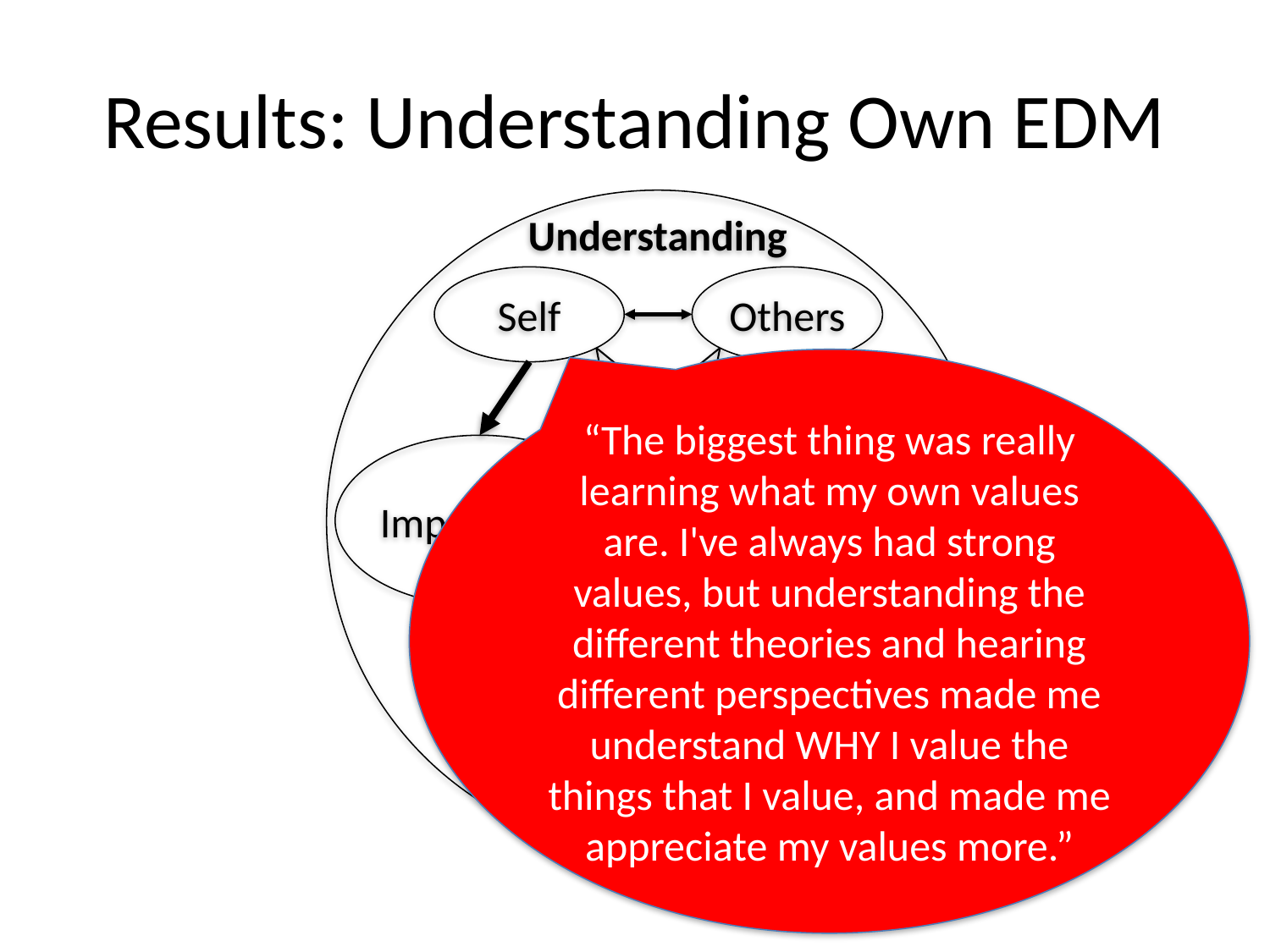

# Results: Understanding Own EDM
Understanding

Self
Others
“The biggest thing was really learning what my own values are. I've always had strong values, but understanding the different theories and hearing different perspectives made me understand WHY I value the things that I value, and made me appreciate my values more.”
Importance
Complexity
Applications